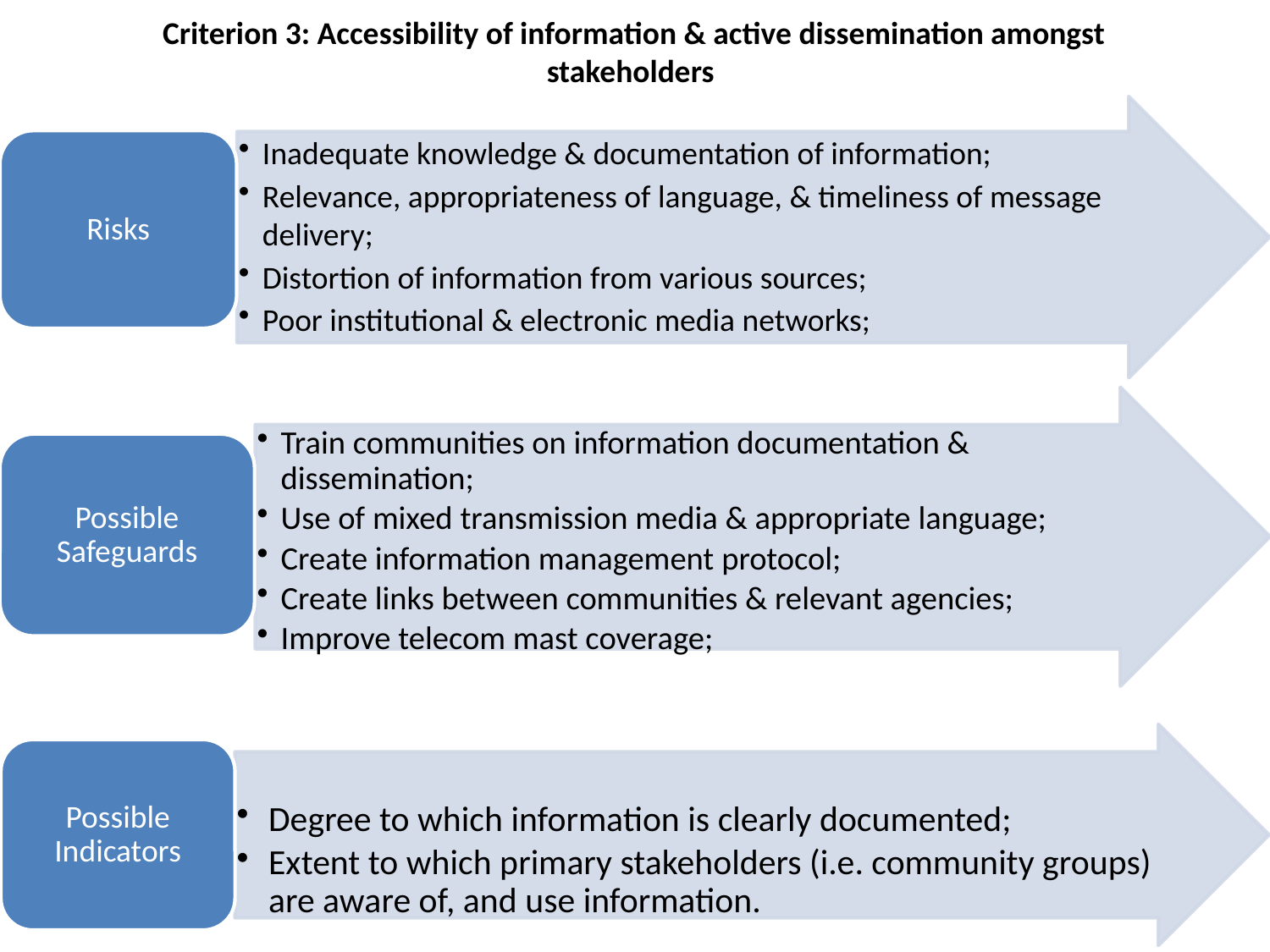

# Criterion 3: Accessibility of information & active dissemination amongst stakeholders
Inadequate knowledge & documentation of information;
Relevance, appropriateness of language, & timeliness of message delivery;
Distortion of information from various sources;
Poor institutional & electronic media networks;
Risks
Train communities on information documentation & dissemination;
Use of mixed transmission media & appropriate language;
Create information management protocol;
Create links between communities & relevant agencies;
Improve telecom mast coverage;
Possible Safeguards

Degree to which information is clearly documented;
Extent to which primary stakeholders (i.e. community groups) are aware of, and use information.
Possible Indicators